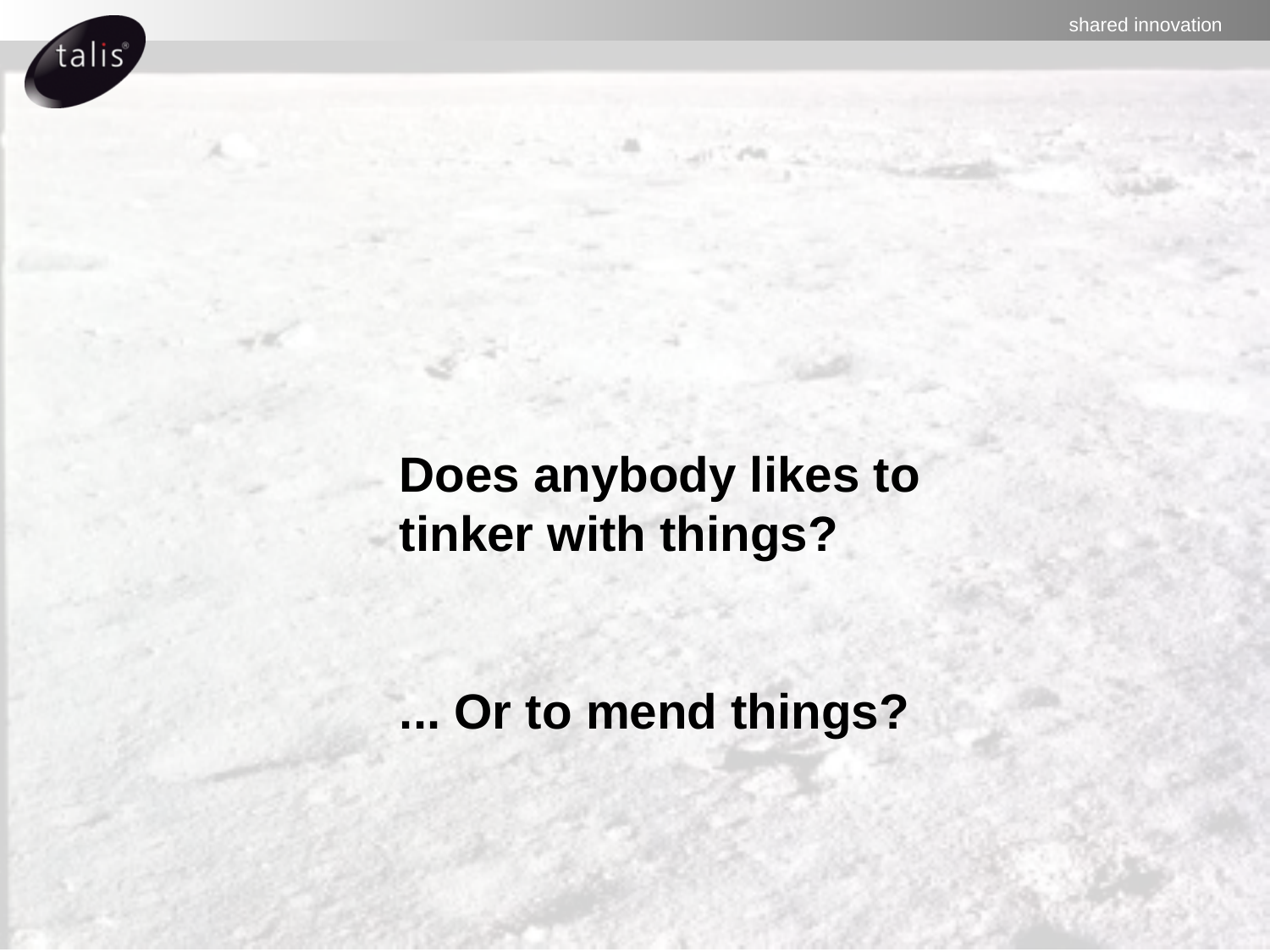

Does anybody likes to tinker with things?

... Or to mend things?